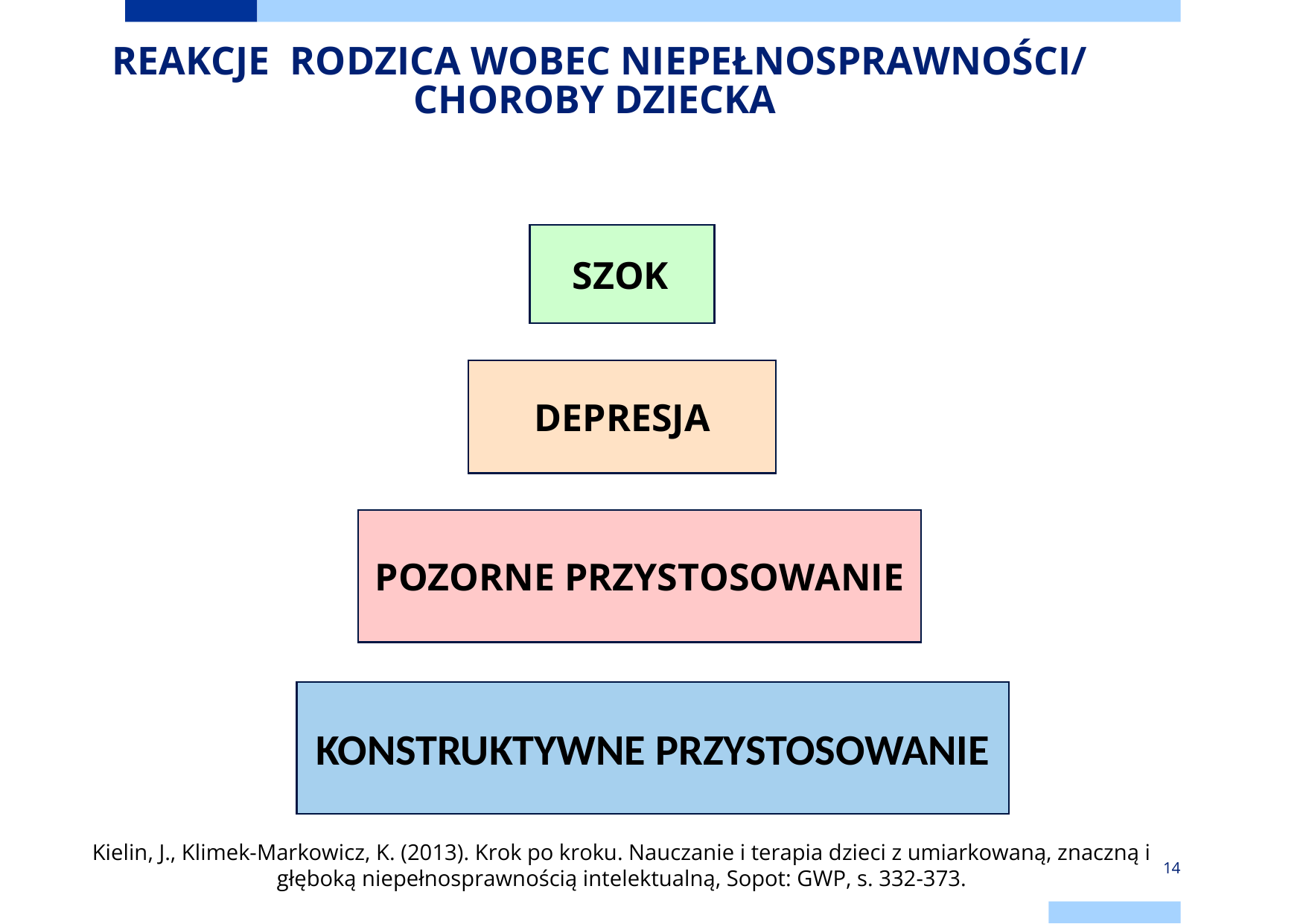

# REAKCJE  RODZICA WOBEC NIEPEŁNOSPRAWNOŚCI/ CHOROBY DZIECKA
 SZOK

DEPRESJA

Kielin, J., Klimek-Markowicz, K. (2013). Krok po kroku. Nauczanie i terapia dzieci z umiarkowaną, znaczną i głęboką niepełnosprawnością intelektualną, Sopot: GWP, s. 332-373.

POZORNE PRZYSTOSOWANIE
KONSTRUKTYWNE PRZYSTOSOWANIE
14